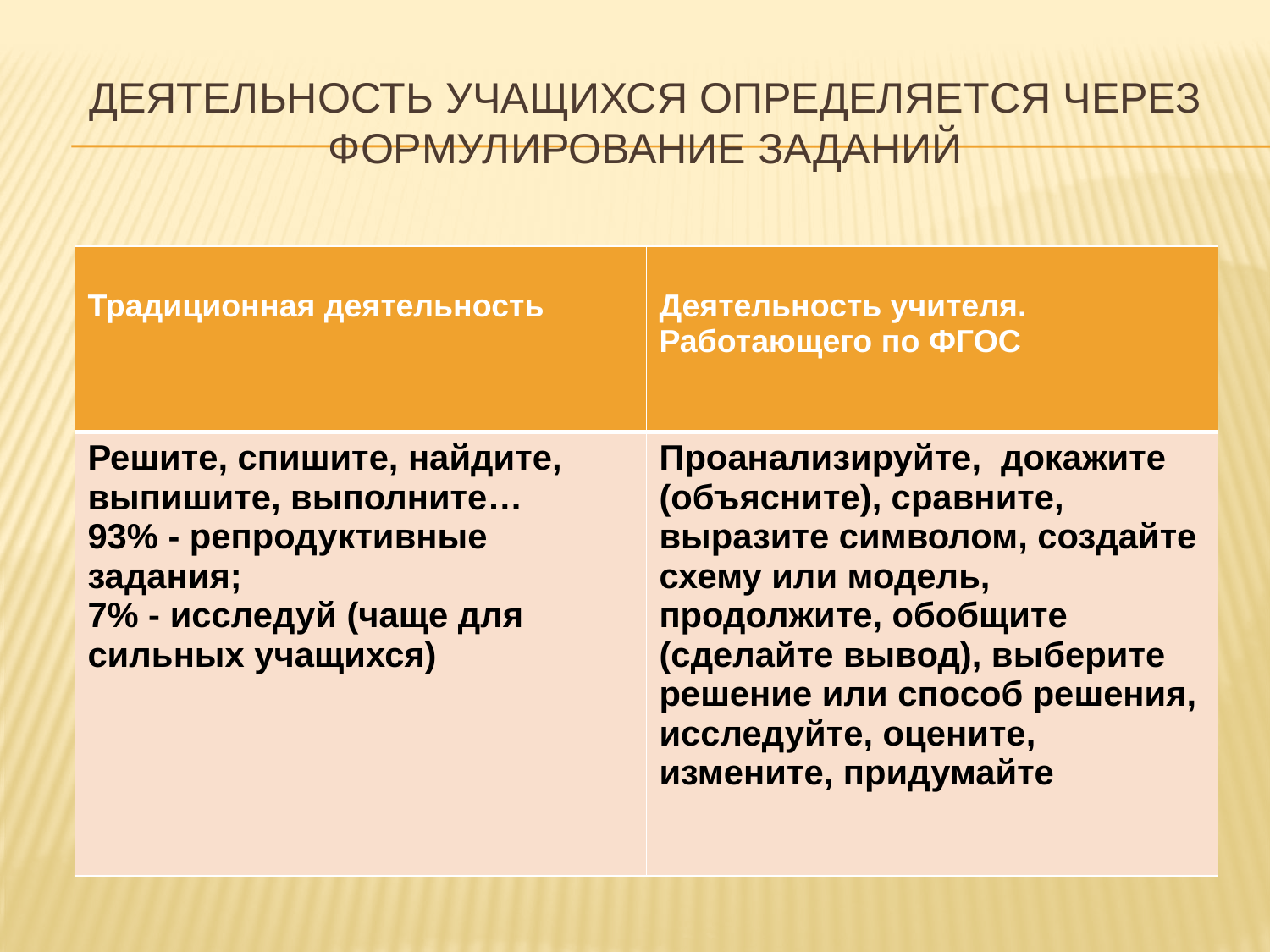

# Деятельность учащихся определяется через формулирование заданий
| Традиционная деятельность | Деятельность учителя. Работающего по ФГОС |
| --- | --- |
| Решите, спишите, найдите, выпишите, выполните… 93% - репродуктивные задания; 7% - исследуй (чаще для сильных учащихся) | Проанализируйте, докажите (объясните), сравните, выразите символом, создайте схему или модель, продолжите, обобщите (сделайте вывод), выберите решение или способ решения, исследуйте, оцените, измените, придумайте |